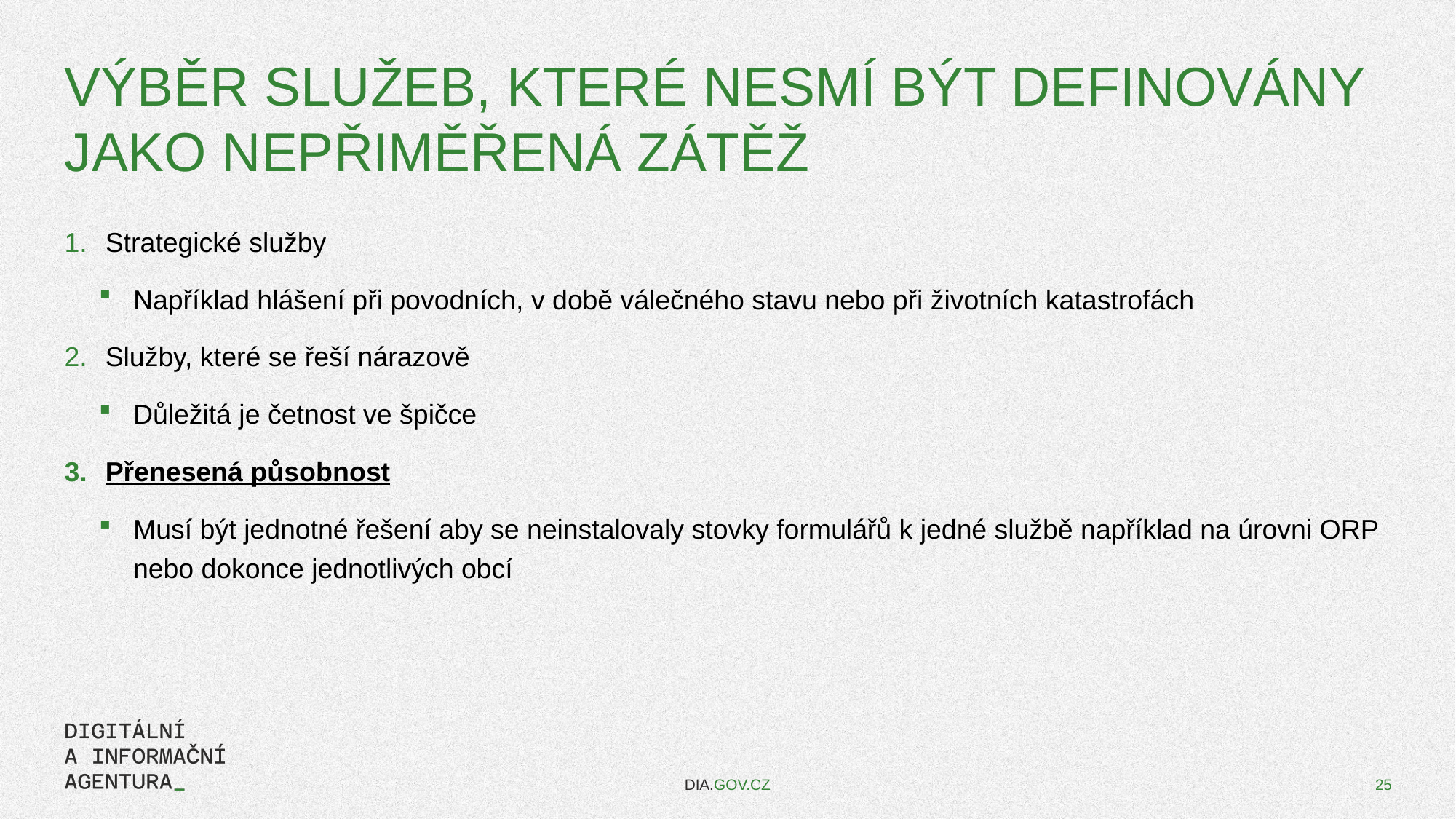

# Výběr služeb, které nesmí být definovány jako nepřiměřená zátěž
Strategické služby
Například hlášení při povodních, v době válečného stavu nebo při životních katastrofách
Služby, které se řeší nárazově
Důležitá je četnost ve špičce
Přenesená působnost
Musí být jednotné řešení aby se neinstalovaly stovky formulářů k jedné službě například na úrovni ORP nebo dokonce jednotlivých obcí
DIA.GOV.CZ
25